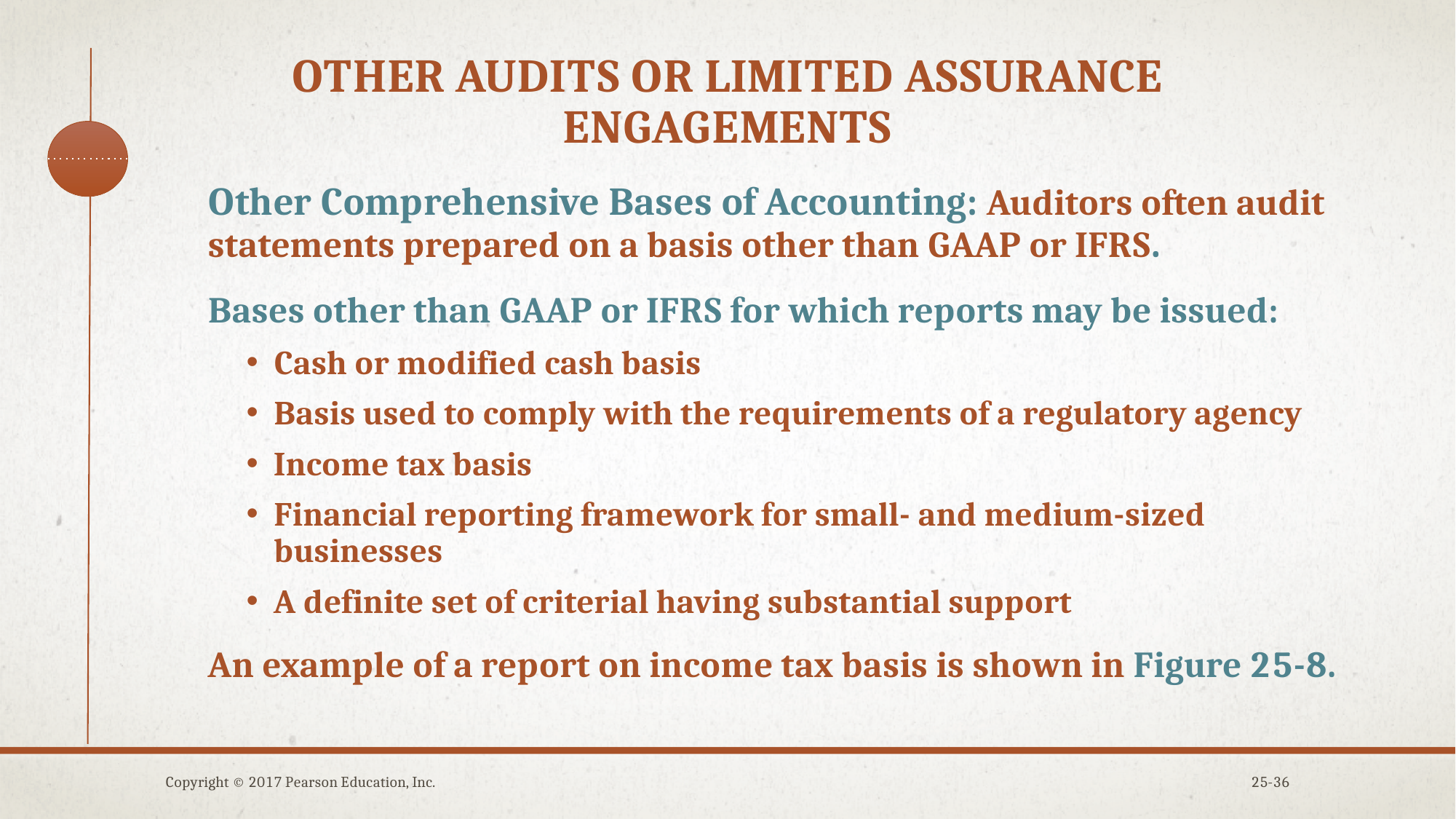

# Other audits or limited assurance engagements

Other Comprehensive Bases of Accounting: Auditors often audit statements prepared on a basis other than GAAP or IFRS.
Bases other than GAAP or IFRS for which reports may be issued:
Cash or modified cash basis
Basis used to comply with the requirements of a regulatory agency
Income tax basis
Financial reporting framework for small- and medium-sized businesses
A definite set of criterial having substantial support
An example of a report on income tax basis is shown in Figure 25-8.
Copyright © 2017 Pearson Education, Inc.
25-36